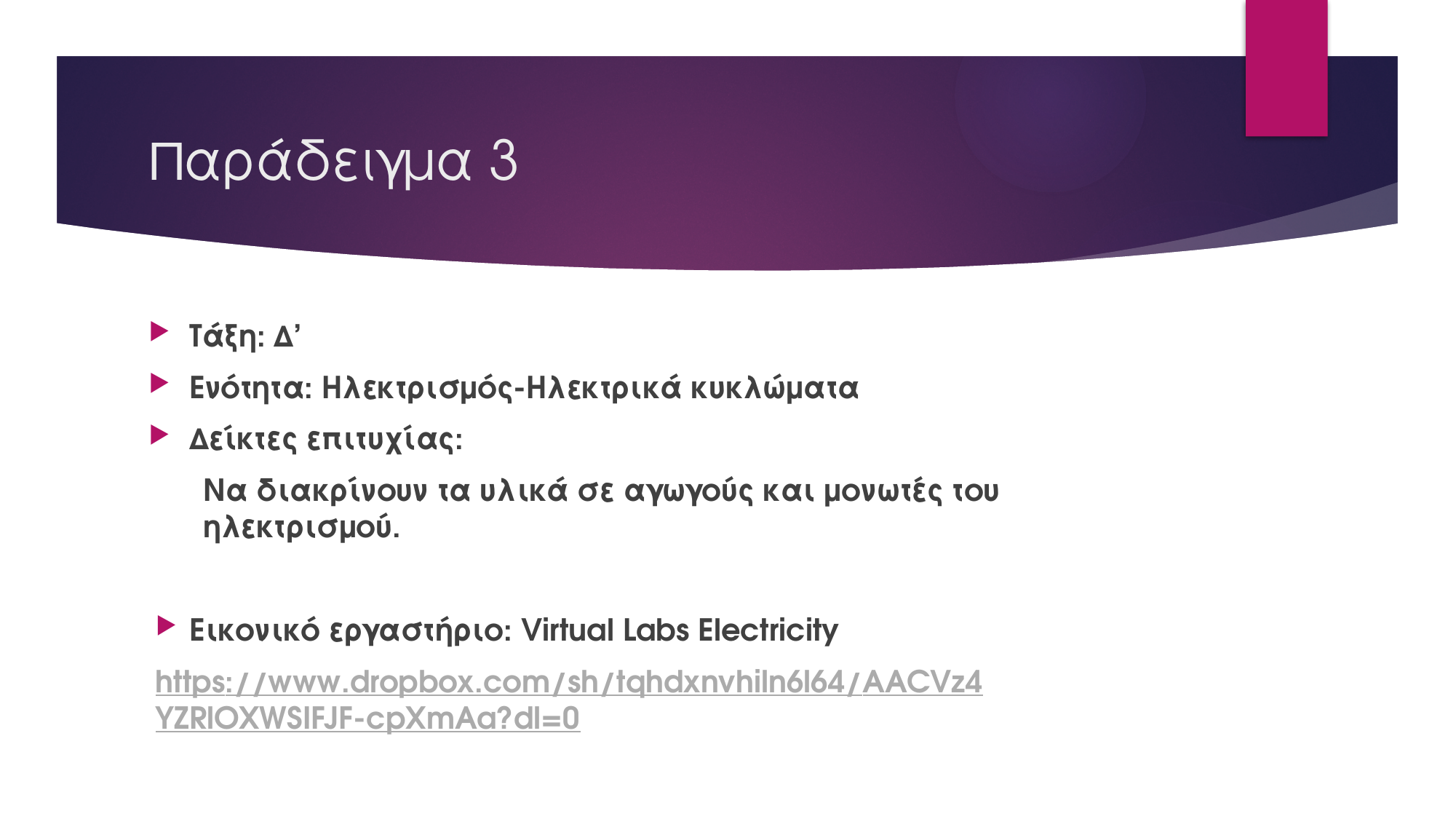

# Παράδειγμα 3
Τάξη: Δ’
Ενότητα: Ηλεκτρισμός-Ηλεκτρικά κυκλώματα
Δείκτες επιτυχίας:
Να διακρίνουν τα υλικά σε αγωγούς και μονωτές του ηλεκτρισμού.

Εικονικό εργαστήριο: Virtual Labs Electricity
https://www.dropbox.com/sh/tqhdxnvhiln6l64/AACVz4YZRlOXWSIFJF-cpXmAa?dl=0